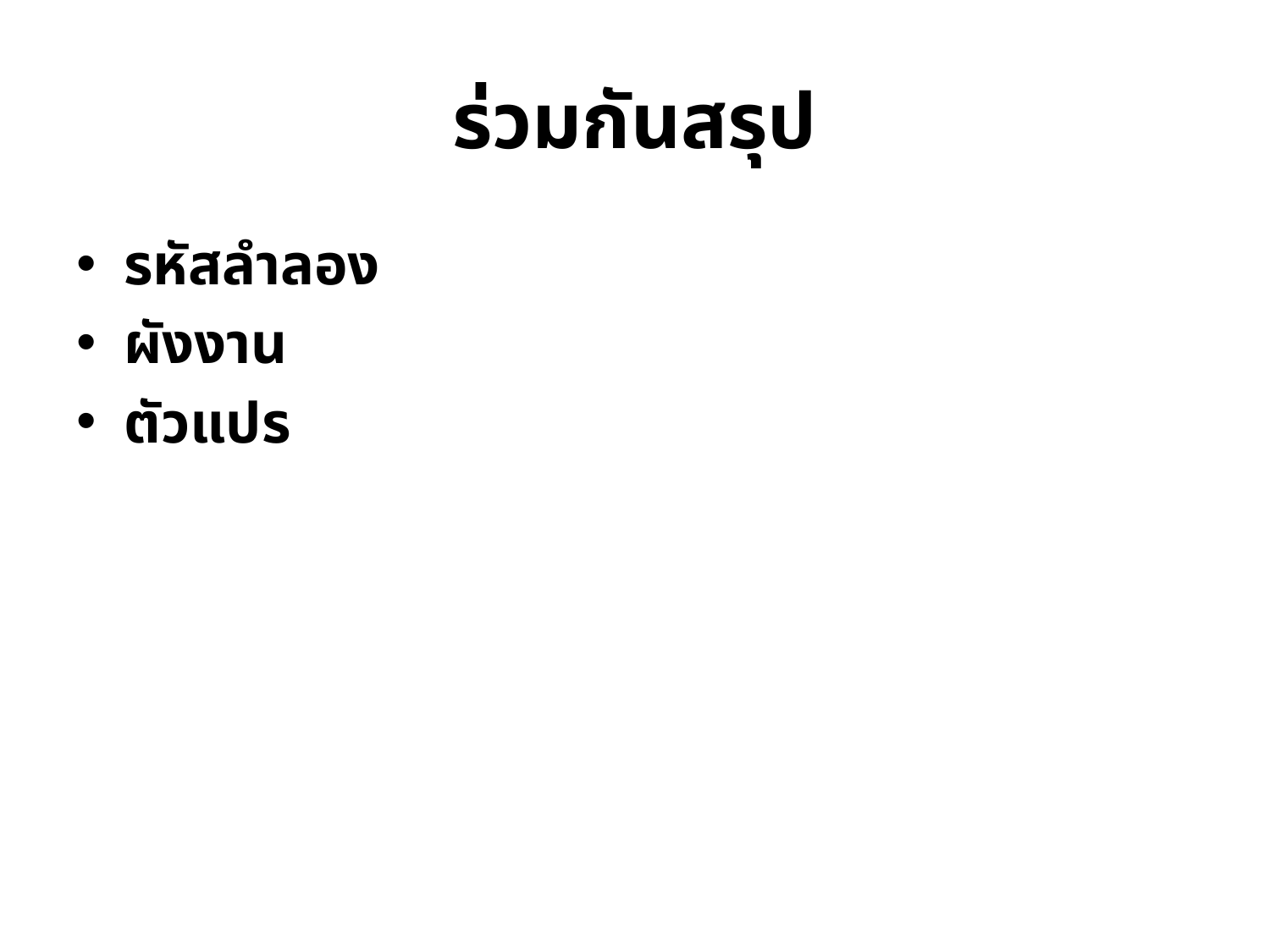

# ร่วมกันสรุป
รหัสลำลอง
ผังงาน
ตัวแปร